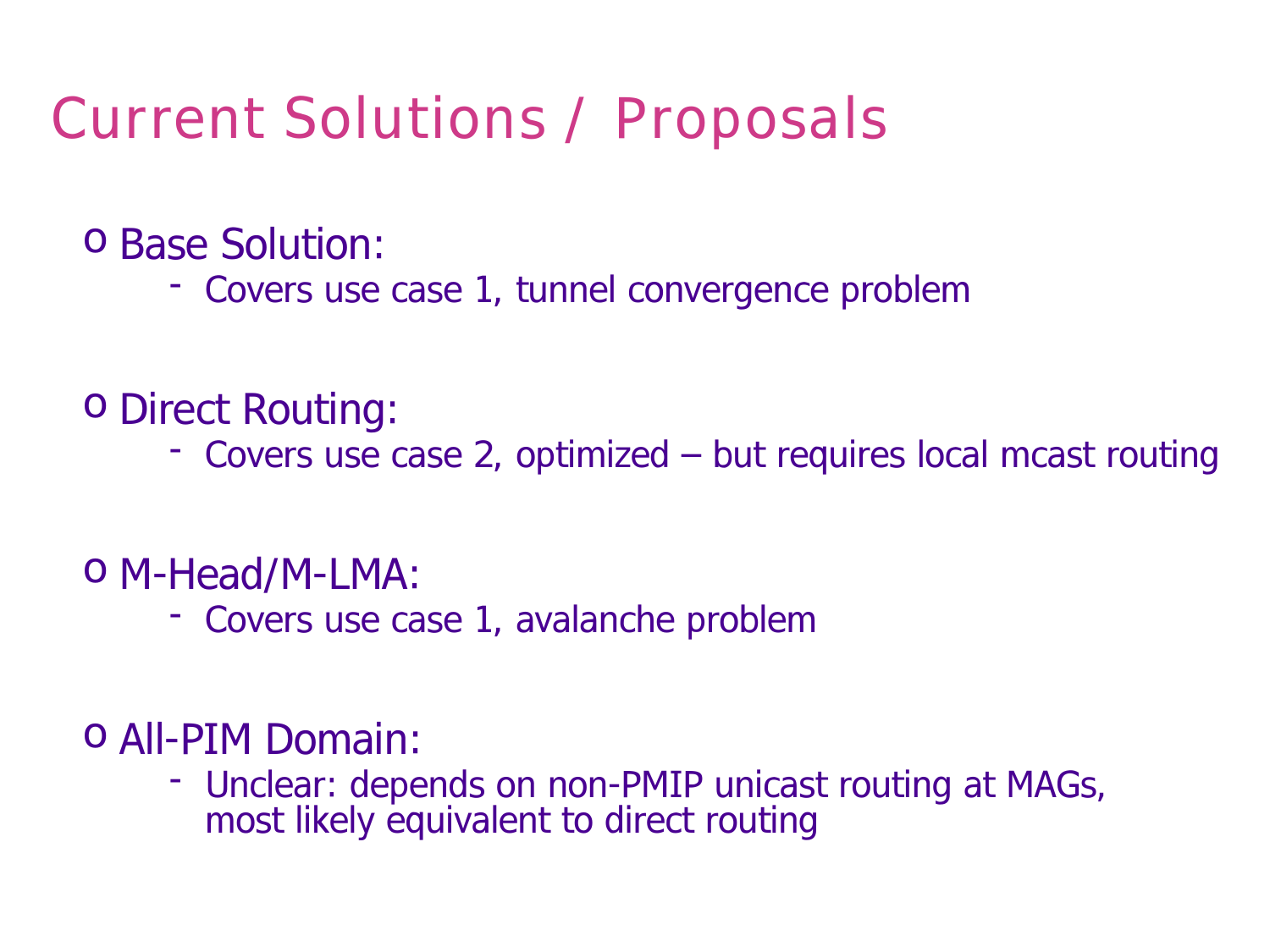

# Current Solutions / Proposals
Base Solution:
Covers use case 1, tunnel convergence problem

Direct Routing:
Covers use case 2, optimized – but requires local mcast routing

M-Head/M-LMA:
Covers use case 1, avalanche problem

All-PIM Domain:
Unclear: depends on non-PMIP unicast routing at MAGs,
most likely equivalent to direct routing